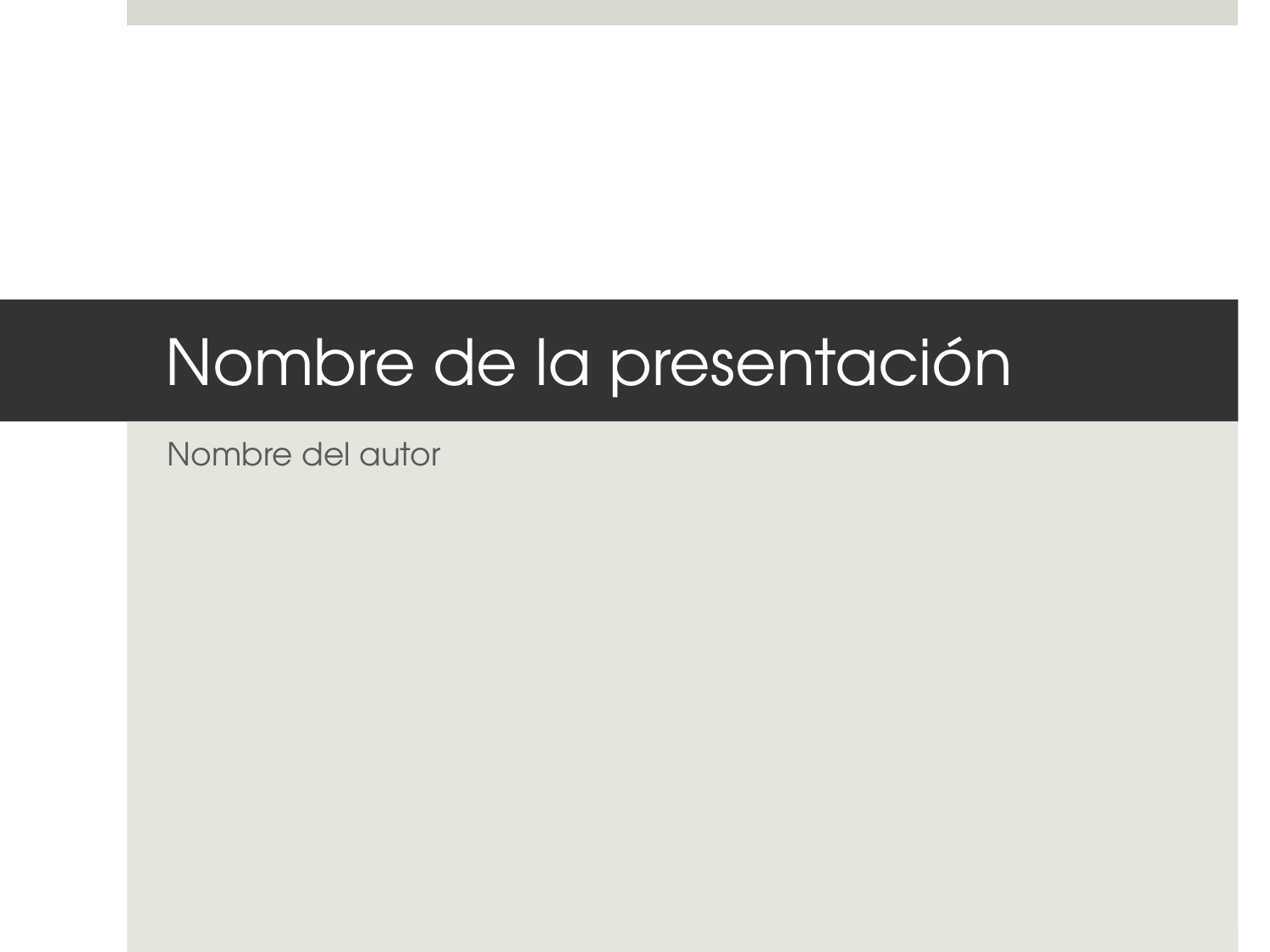

# Nombre de la presentación
Nombre del autor